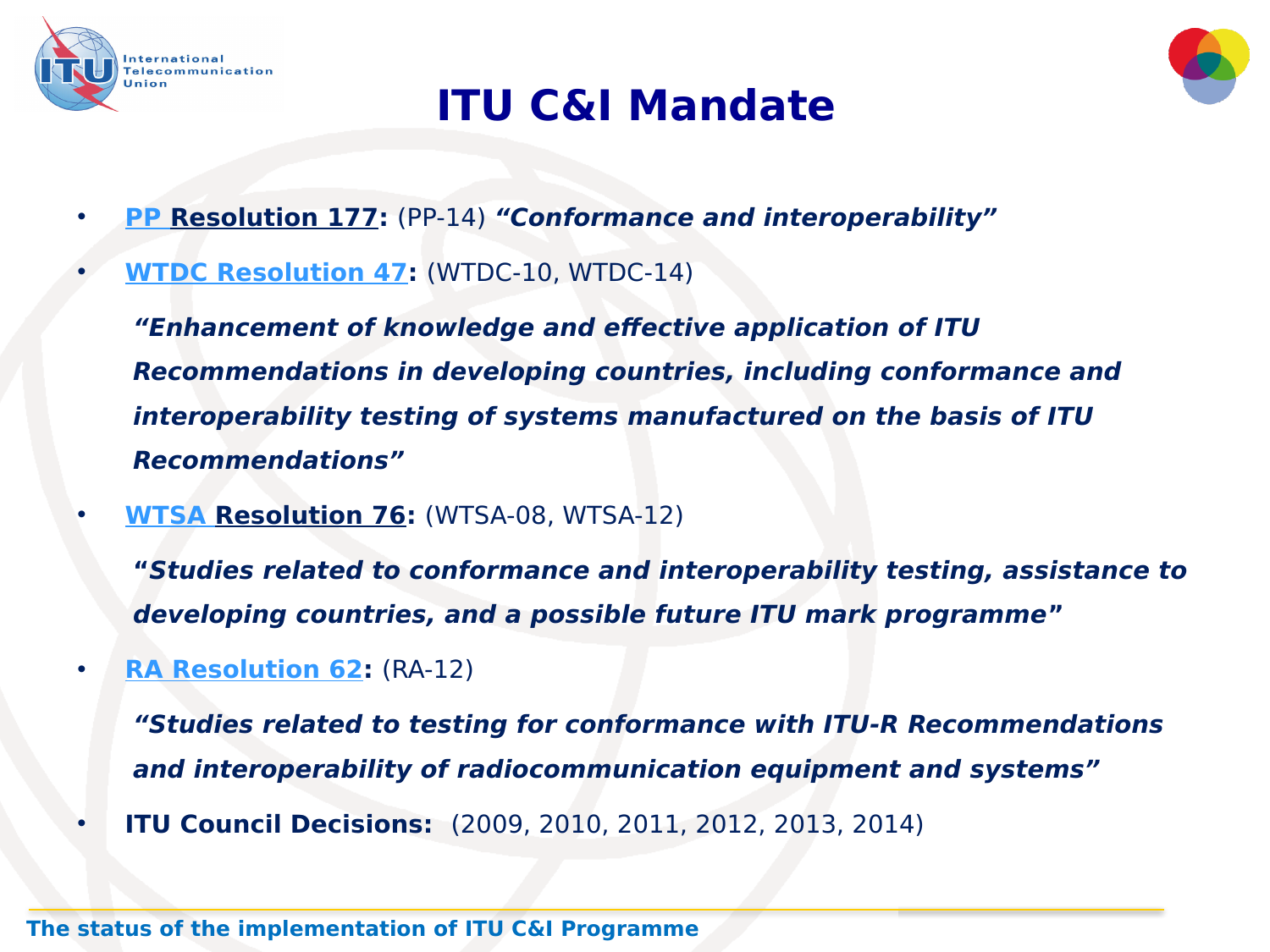

ITU C&I Mandate

PP Resolution 177: (PP-14) “Conformance and interoperability”
WTDC Resolution 47: (WTDC-10, WTDC-14)
“Enhancement of knowledge and effective application of ITU Recommendations in developing countries, including conformance and interoperability testing of systems manufactured on the basis of ITU Recommendations”
WTSA Resolution 76: (WTSA-08, WTSA-12)
“Studies related to conformance and interoperability testing, assistance to developing countries, and a possible future ITU mark programme”
RA Resolution 62: (RA-12)
“Studies related to testing for conformance with ITU-R Recommendations and interoperability of radiocommunication equipment and systems”
ITU Council Decisions:  (2009, 2010, 2011, 2012, 2013, 2014)